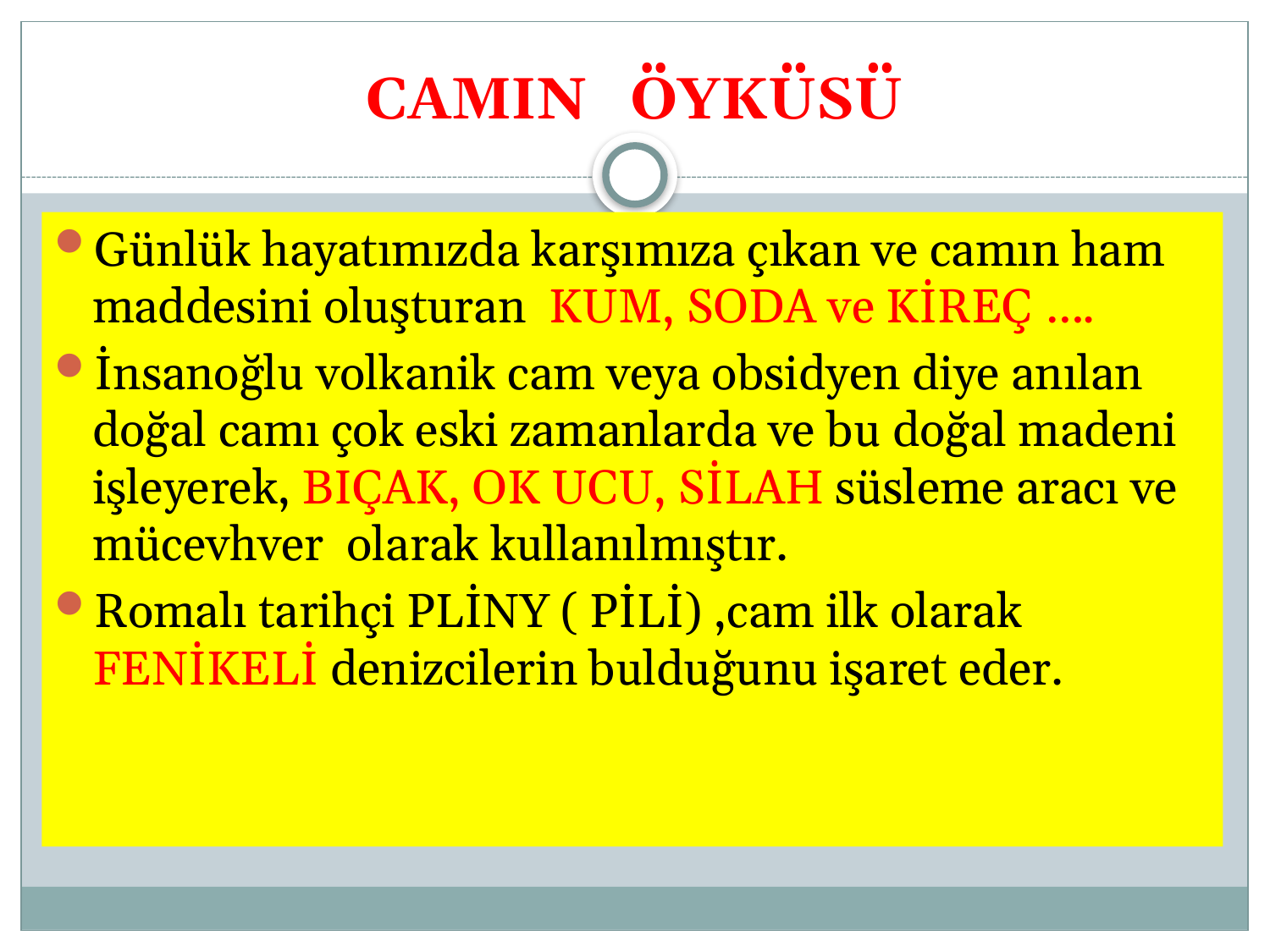

# CAMIN   ÖYKÜSÜ
Günlük hayatımızda karşımıza çıkan ve camın ham maddesini oluşturan  KUM, SODA ve KİREÇ ….
İnsanoğlu volkanik cam veya obsidyen diye anılan doğal camı çok eski zamanlarda ve bu doğal madeni işleyerek, BIÇAK, OK UCU, SİLAH süsleme aracı ve mücevhver  olarak kullanılmıştır.
Romalı tarihçi PLİNY ( PİLİ) ,cam ilk olarak FENİKELİ denizcilerin bulduğunu işaret eder.